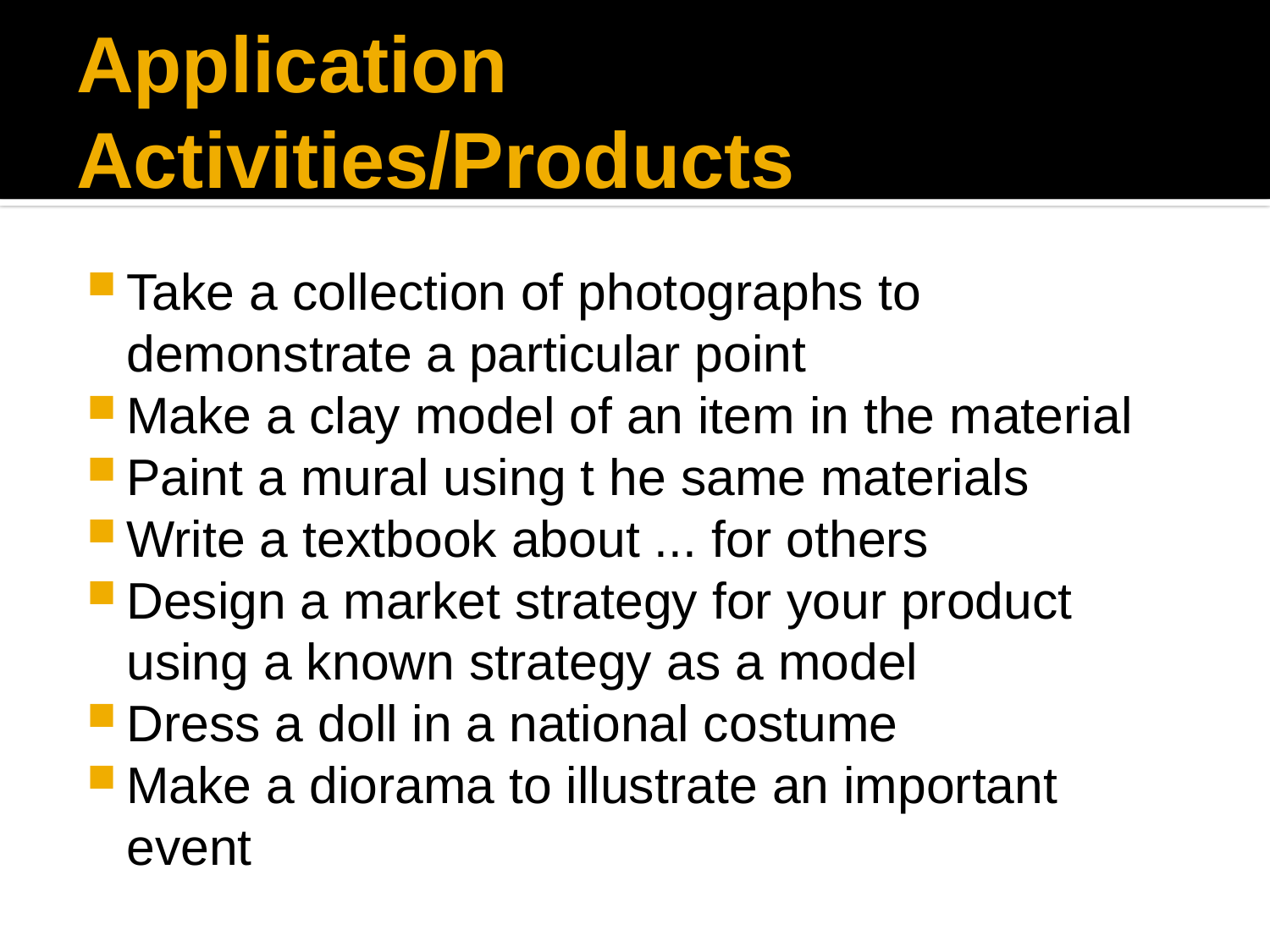

# Application Activities/Products
Take a collection of photographs to demonstrate a particular point
Make a clay model of an item in the material
Paint a mural using t he same materials
Write a textbook about ... for others
Design a market strategy for your product using a known strategy as a model
Dress a doll in a national costume
Make a diorama to illustrate an important event